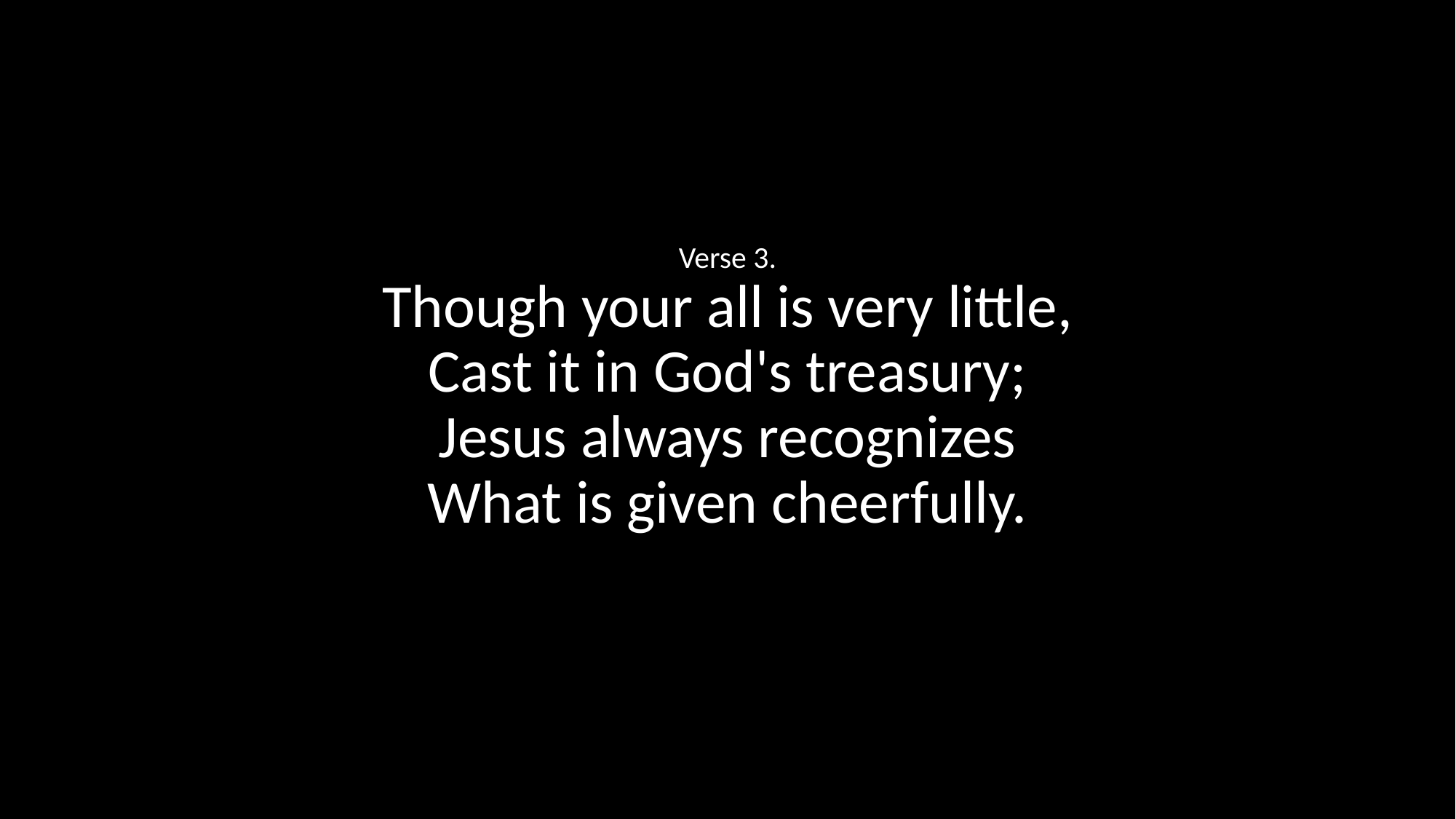

Verse 3.
Though your all is very little,
Cast it in God's treasury;
Jesus always recognizes
What is given cheerfully.